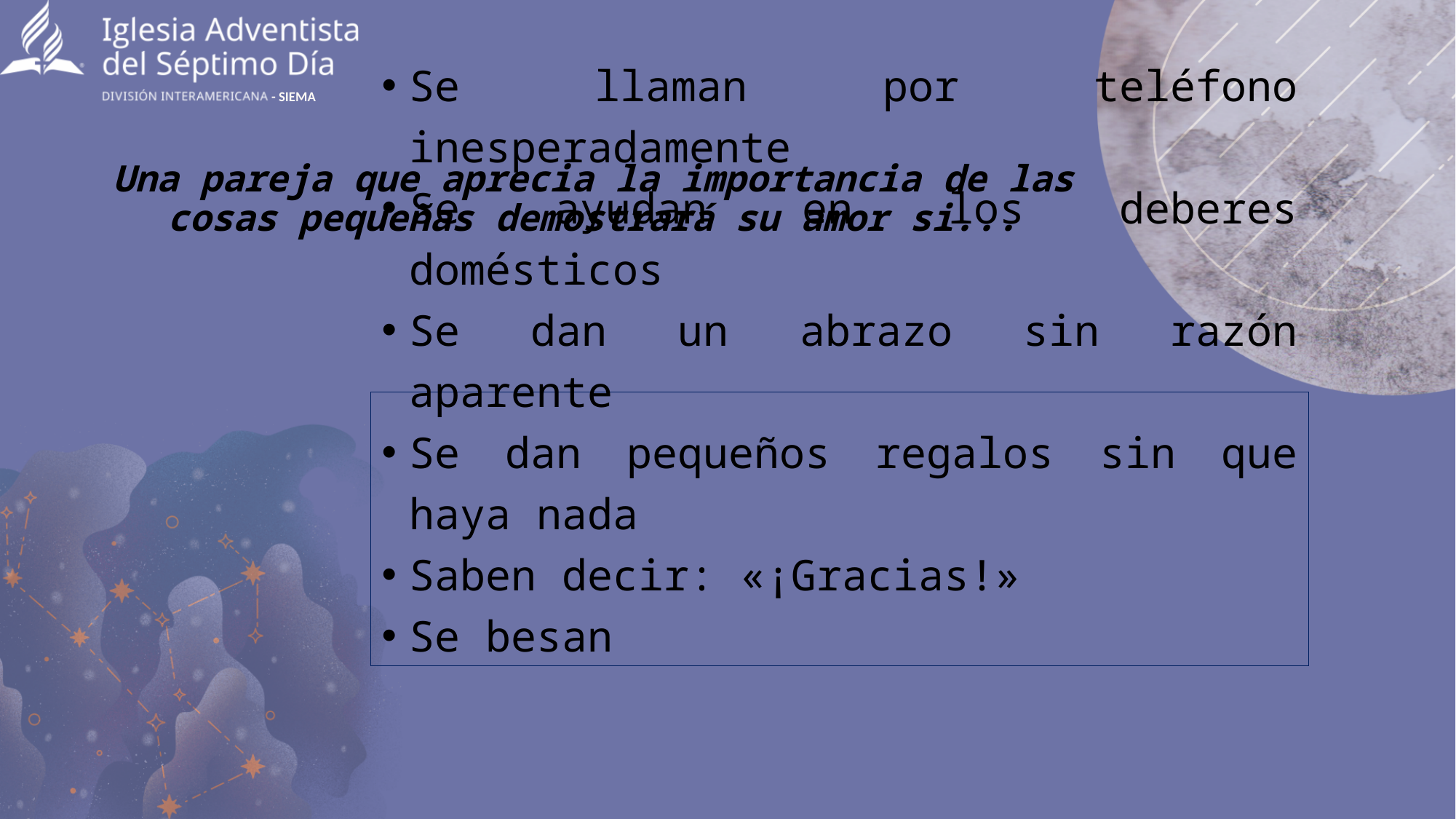

- SIEMA
# Una pareja que aprecia la importancia de las cosas pequeñas demostrará su amor si...
Se llaman por teléfono inesperadamente
Se ayudan en los deberes domésticos
Se dan un abrazo sin razón aparente
Se dan pequeños regalos sin que haya nada
Saben decir: «¡Gracias!»
Se besan